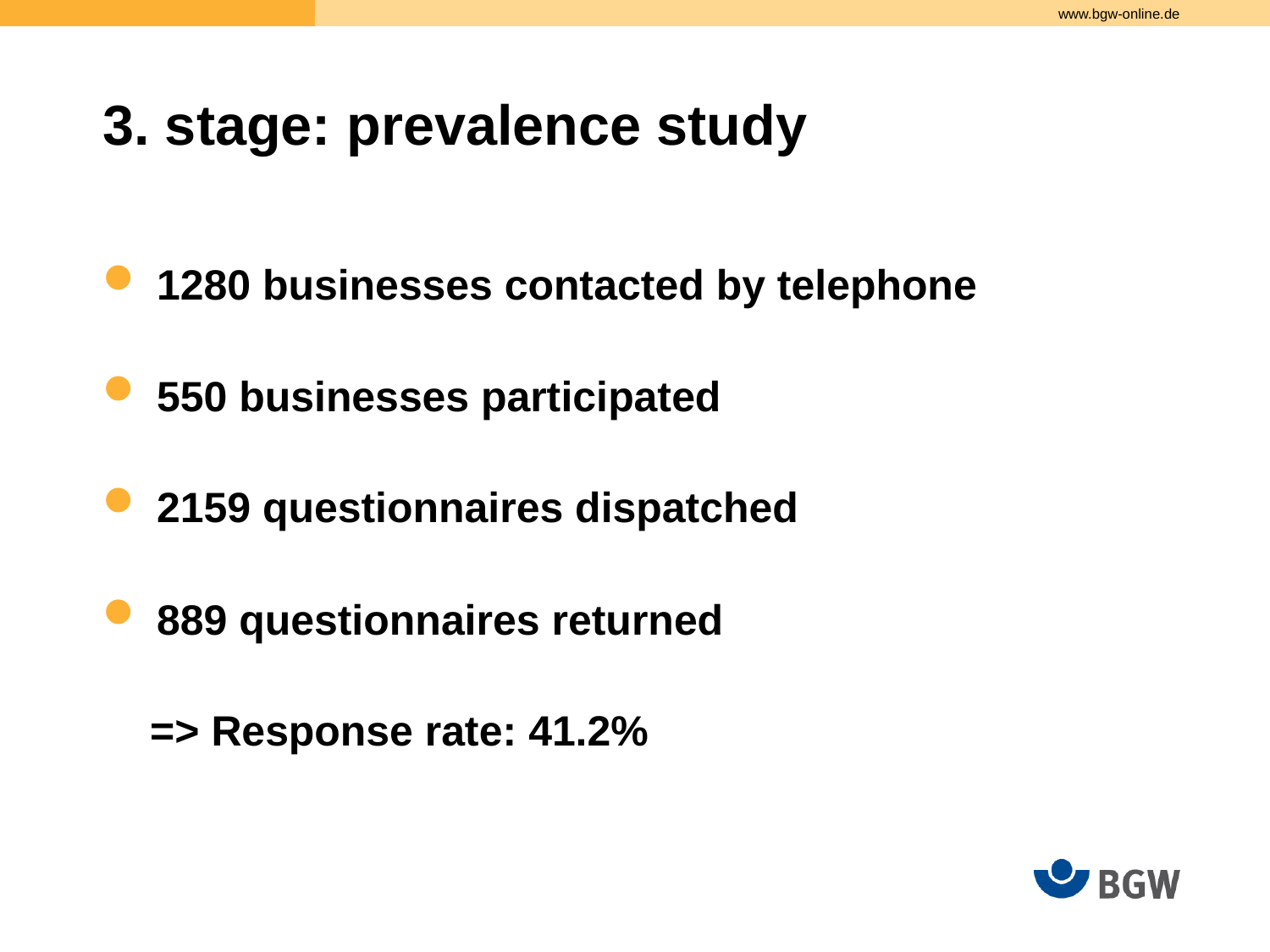

3. stage: prevalence study
 1280 businesses contacted by telephone

 550 businesses participated

 2159 questionnaires dispatched

 889 questionnaires returned
    => Response rate: 41.2%